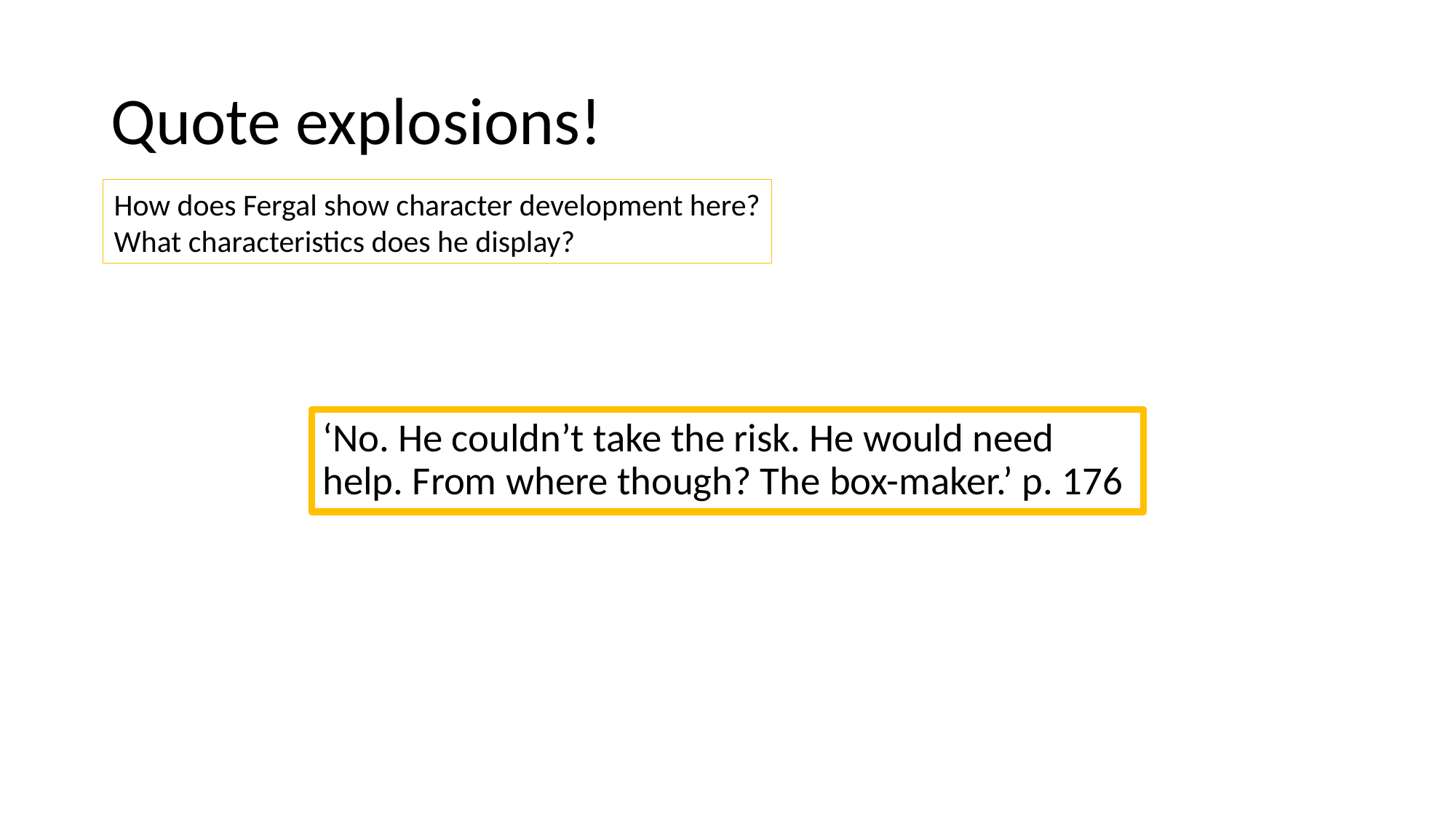

# Quote explosions!
How does Fergal show character development here?
What characteristics does he display?
‘No. He couldn’t take the risk. He would need help. From where though? The box-maker.’ p. 176